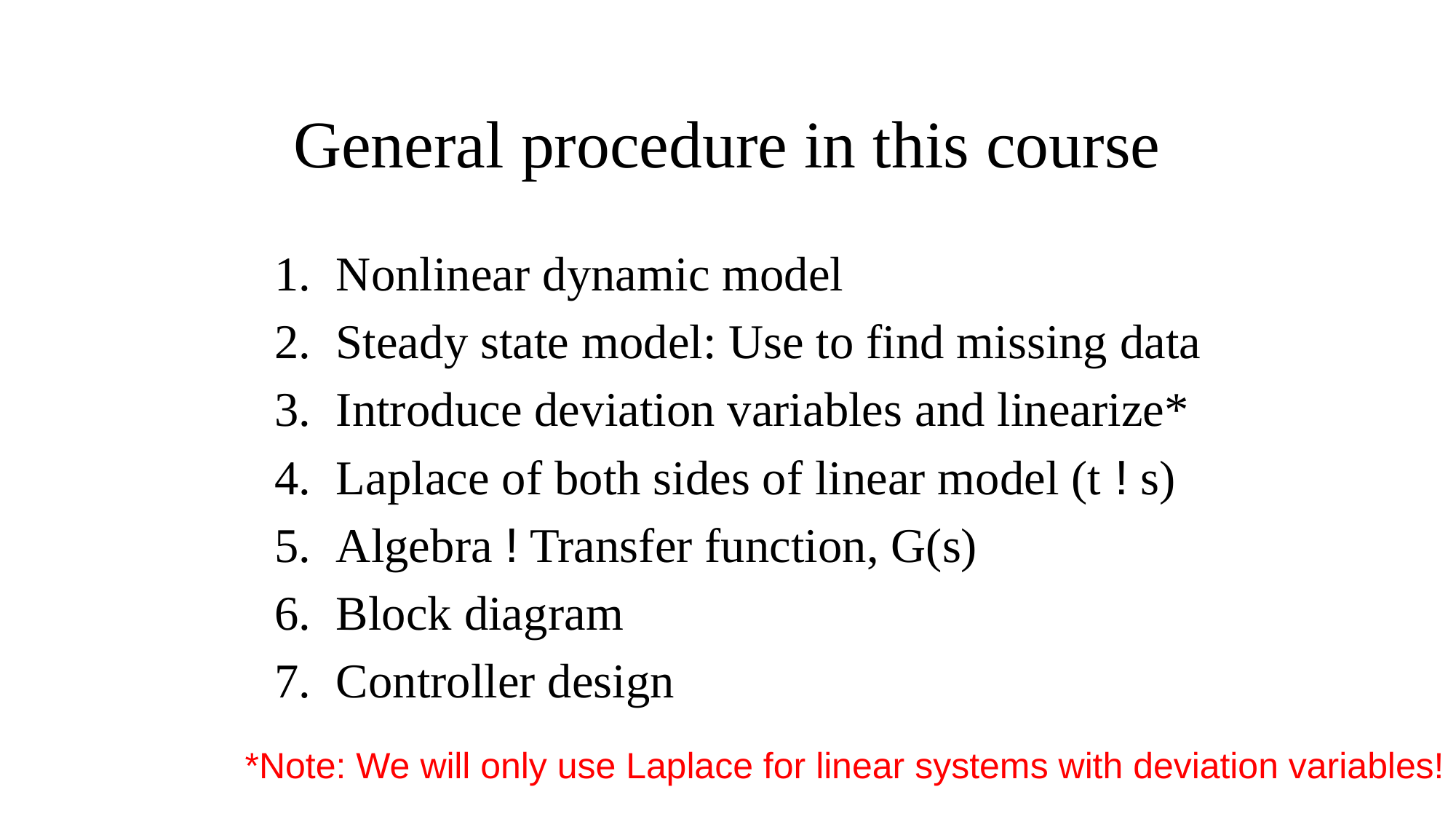

# General procedure in this course
Nonlinear dynamic model
Steady state model: Use to find missing data
Introduce deviation variables and linearize*
Laplace of both sides of linear model (t ! s)
Algebra ! Transfer function, G(s)
Block diagram
Controller design
*Note: We will only use Laplace for linear systems with deviation variables!